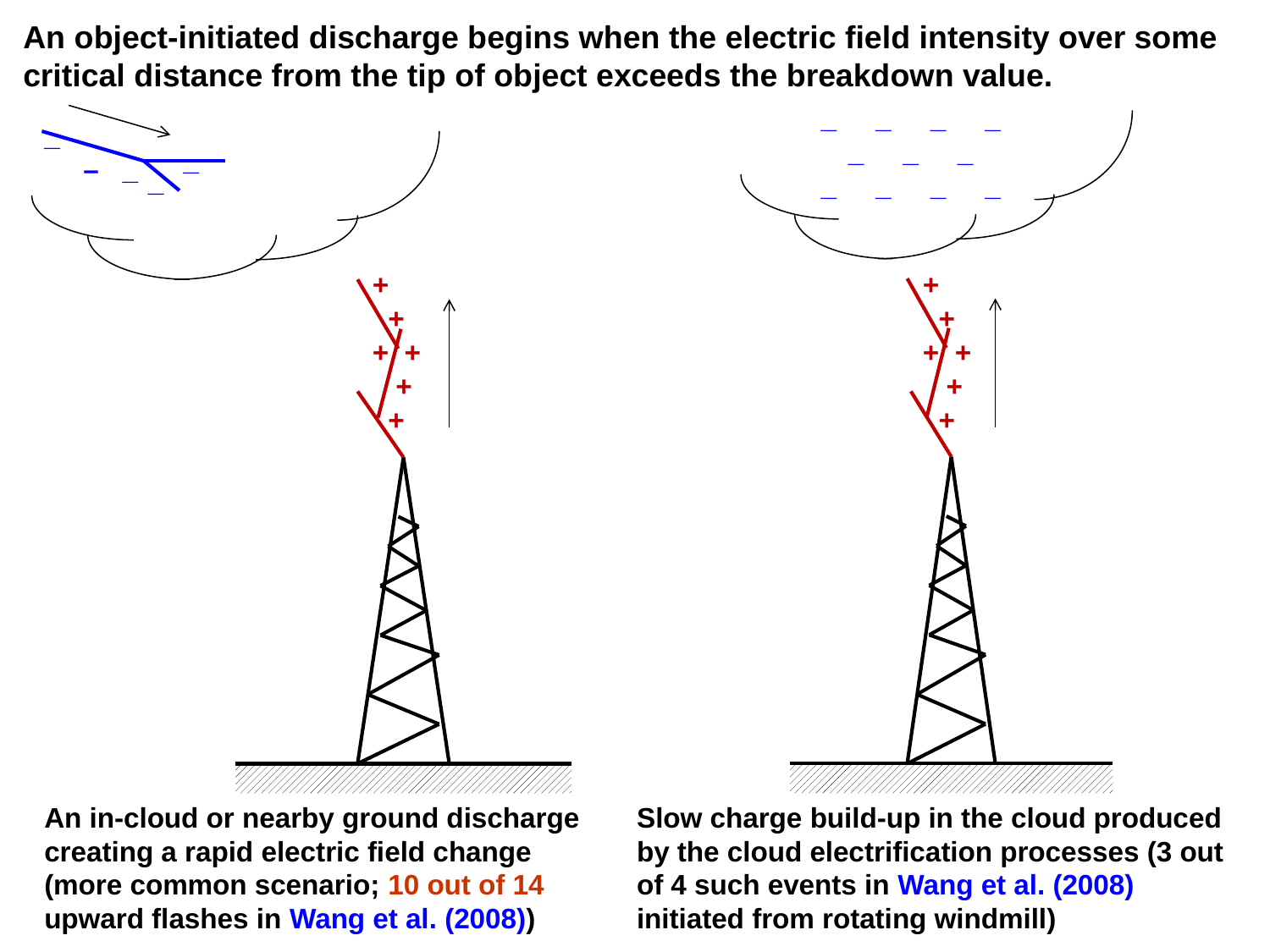

An object-initiated discharge begins when the electric field intensity over some critical distance from the tip of object exceeds the breakdown value.

_     _     _     _
_     _     _
_     _     _     _
+
  +
+  +
   +
  +

_
     –   _
_
_
+
  +
+  +
   +
  +

An in-cloud or nearby ground discharge creating a rapid electric field change (more common scenario; 10 out of 14 upward flashes in Wang et al. (2008))
Slow charge build-up in the cloud produced by the cloud electrification processes (3 out of 4 such events in Wang et al. (2008) initiated from rotating windmill)